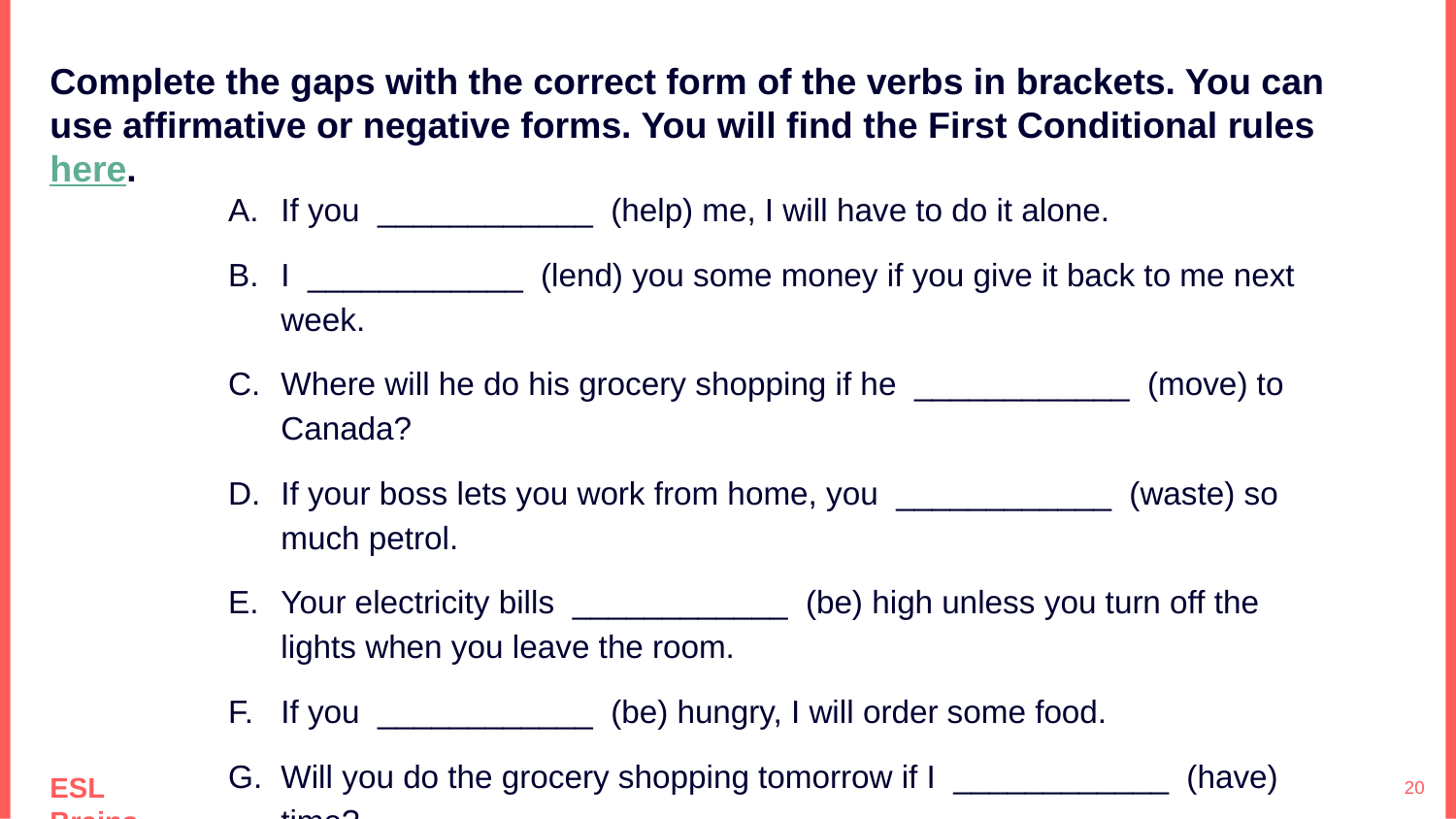

Complete the gaps with the correct form of the verbs in brackets. You can use affirmative or negative forms. You will find the First Conditional rules here.
If you  ____________  (help) me, I will have to do it alone.
I  ____________  (lend) you some money if you give it back to me next week.
Where will he do his grocery shopping if he  ____________  (move) to Canada?
If your boss lets you work from home, you  ____________  (waste) so much petrol.
Your electricity bills  ____________  (be) high unless you turn off the lights when you leave the room.
If you  ____________  (be) hungry, I will order some food.
Will you do the grocery shopping tomorrow if I  ____________  (have) time?
20